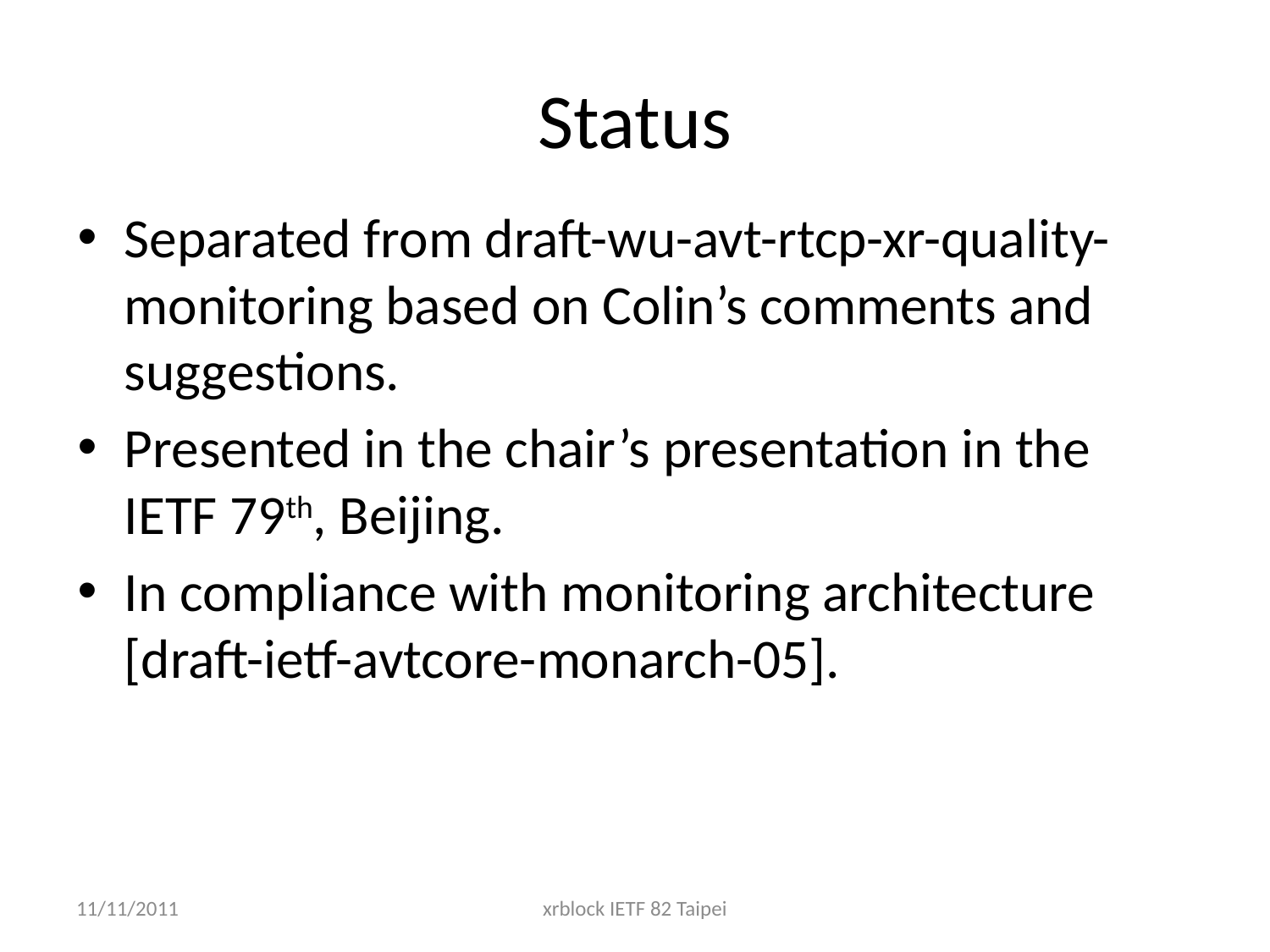

# Status
Separated from draft-wu-avt-rtcp-xr-quality-monitoring based on Colin’s comments and suggestions.
Presented in the chair’s presentation in the IETF 79th, Beijing.
In compliance with monitoring architecture [draft-ietf-avtcore-monarch-05].

11/11/2011
xrblock IETF 82 Taipei